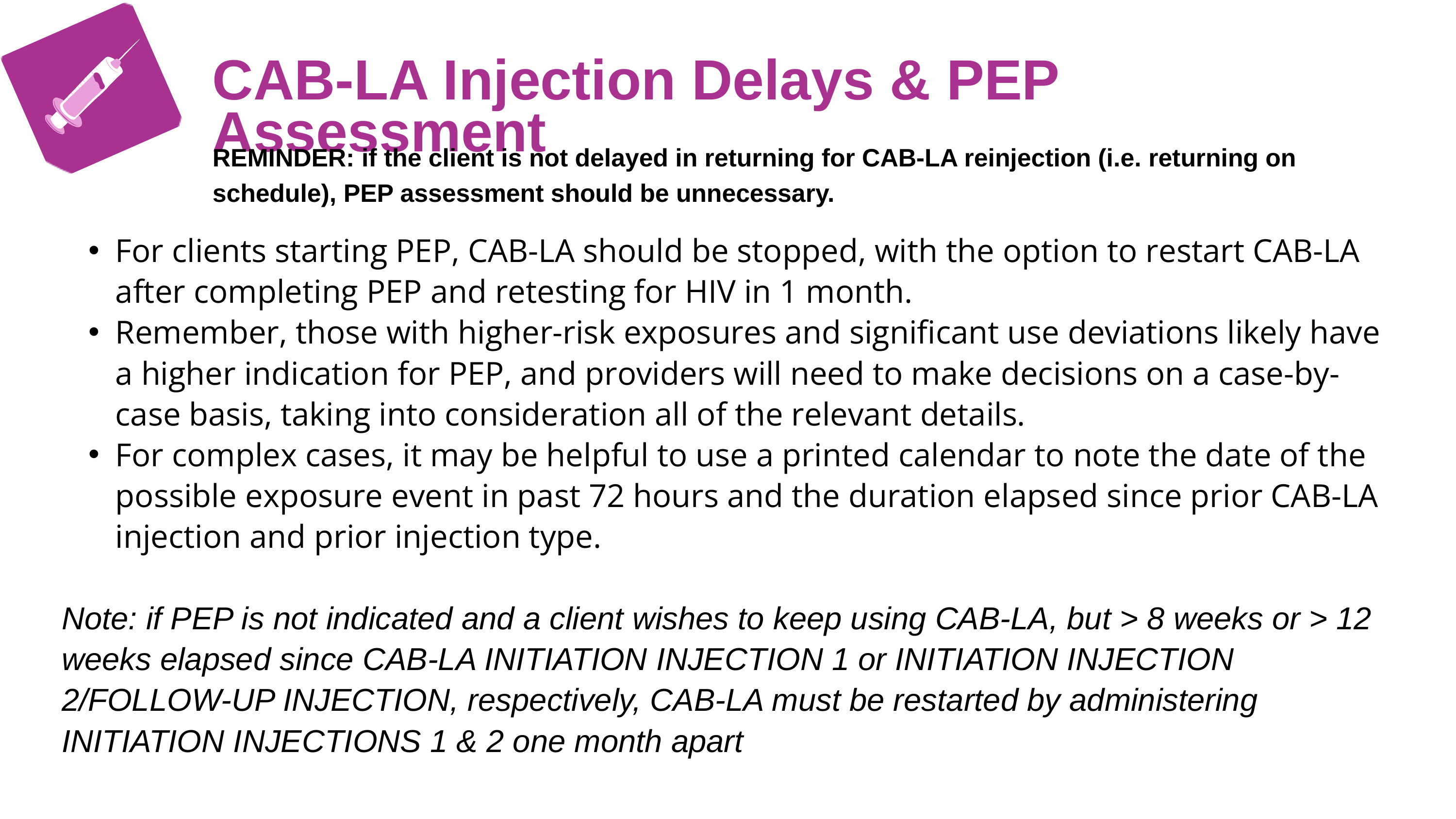

C
CAB-LA Injection Delays & PEP Assessment
REMINDER: if the client is not delayed in returning for CAB-LA reinjection (i.e. returning on schedule), PEP assessment should be unnecessary.
For clients starting PEP, CAB-LA should be stopped, with the option to restart CAB-LA after completing PEP and retesting for HIV in 1 month.
Remember, those with higher-risk exposures and significant use deviations likely have a higher indication for PEP, and providers will need to make decisions on a case-by-case basis, taking into consideration all of the relevant details.
For complex cases, it may be helpful to use a printed calendar to note the date of the possible exposure event in past 72 hours and the duration elapsed since prior CAB-LA injection and prior injection type.

Note: if PEP is not indicated and a client wishes to keep using CAB-LA, but > 8 weeks or > 12 weeks elapsed since CAB-LA INITIATION INJECTION 1 or INITIATION INJECTION 2/FOLLOW-UP INJECTION, respectively, CAB-LA must be restarted by administering INITIATION INJECTIONS 1 & 2 one month apart